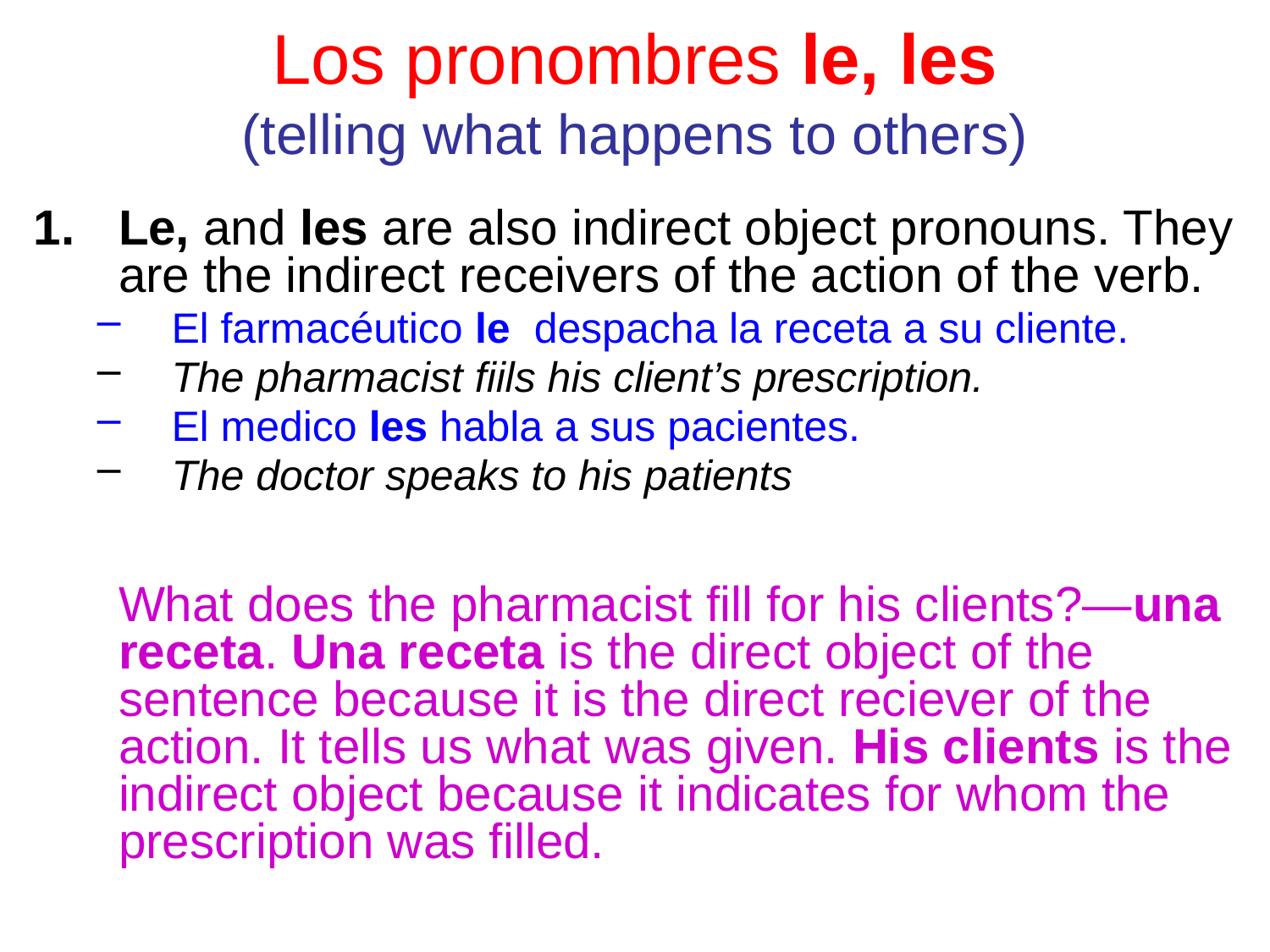

# Los pronombres le, les (telling what happens to others)
Le, and les are also indirect object pronouns. They are the indirect receivers of the action of the verb.
El farmacéutico le  despacha la receta a su cliente.
The pharmacist fiils his client’s prescription.
El medico les habla a sus pacientes.
The doctor speaks to his patients

	What does the pharmacist fill for his clients?—una receta. Una receta is the direct object of the sentence because it is the direct reciever of the action. It tells us what was given. His clients is the indirect object because it indicates for whom the prescription was filled.